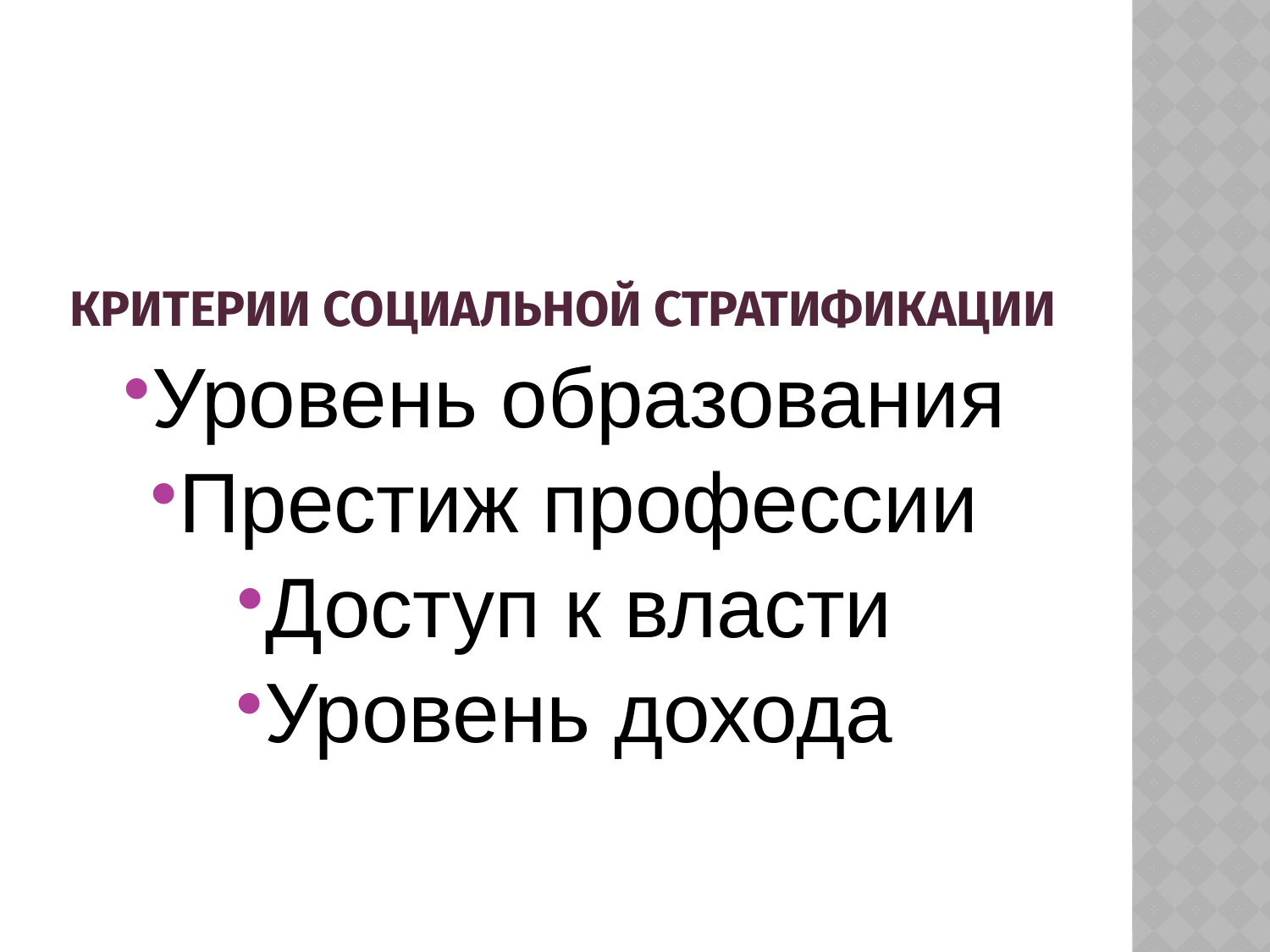

# Критерии социальной стратификации
Уровень образования
Престиж профессии
Доступ к власти
Уровень дохода